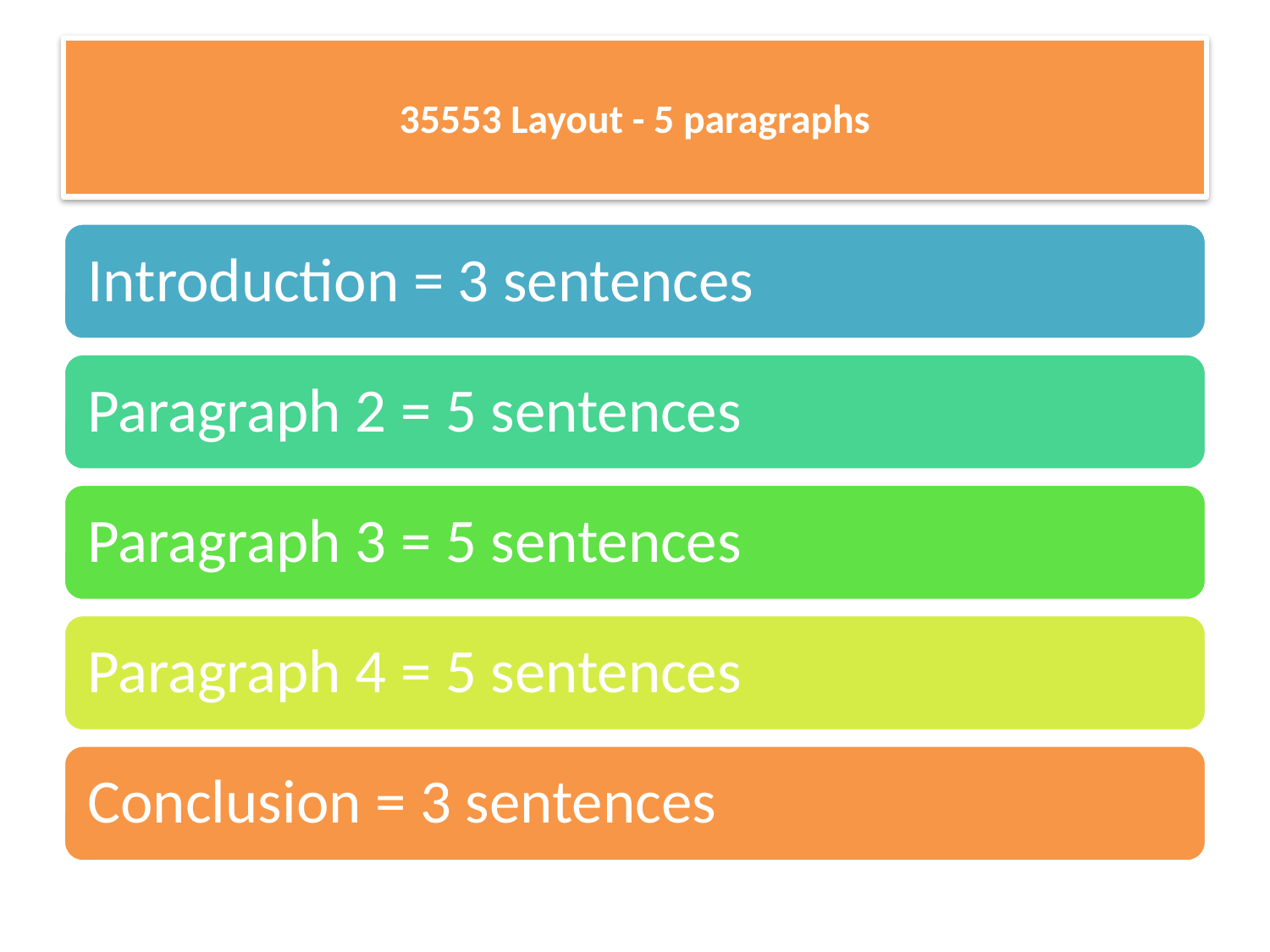

# 35553 Layout - 5 paragraphs
Introduction = 3 sentences
Paragraph 2 = 5 sentences
Paragraph 3 = 5 sentences
Paragraph 4 = 5 sentences
Conclusion = 3 sentences